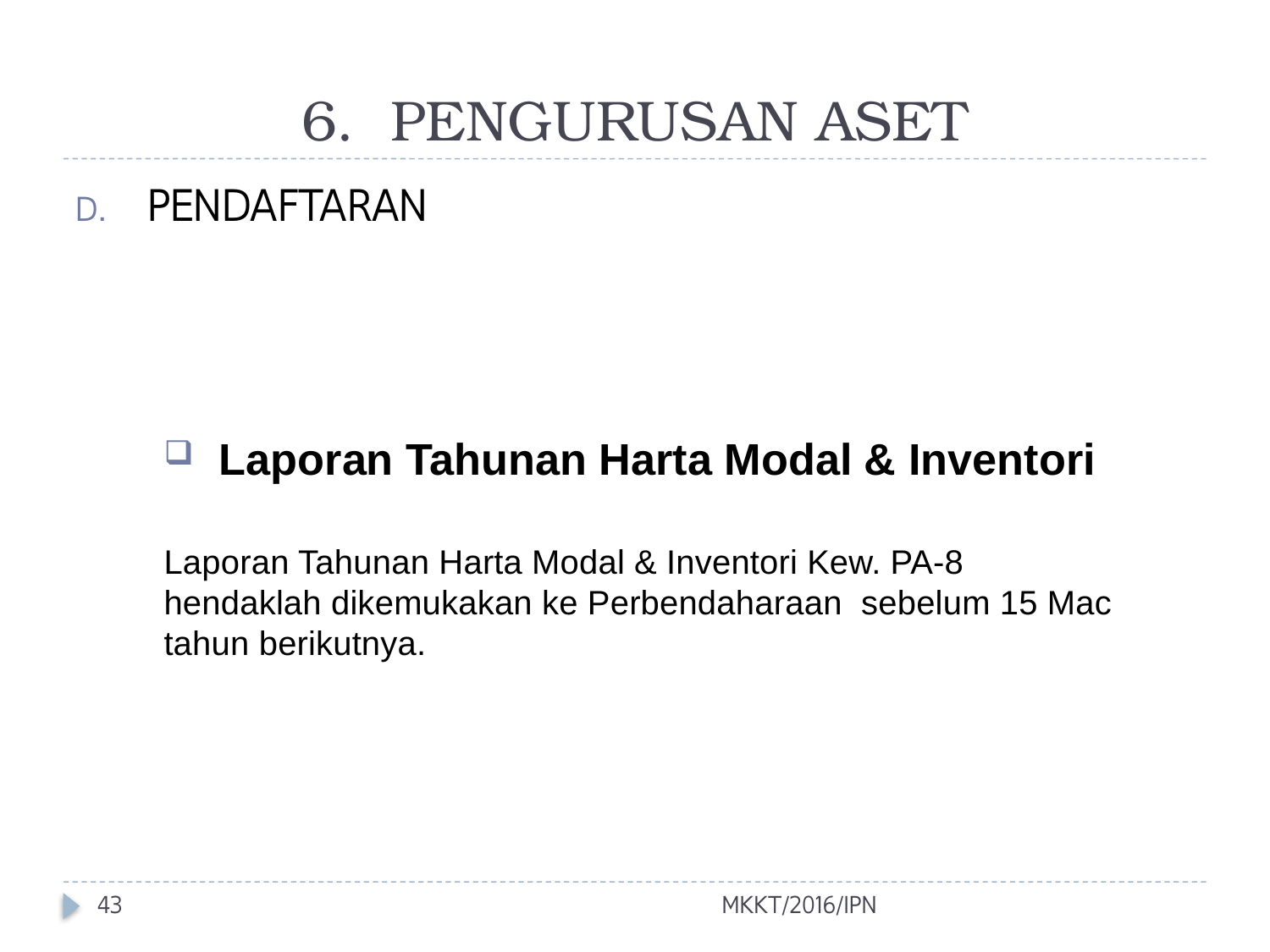

# 6.  PENGURUSAN ASET
PENDAFTARAN

Laporan Tahunan Harta Modal & Inventori

Laporan Tahunan Harta Modal & Inventori Kew. PA-8 hendaklah dikemukakan ke Perbendaharaan  sebelum 15 Mac tahun berikutnya.

43
MKKT/2016/IPN